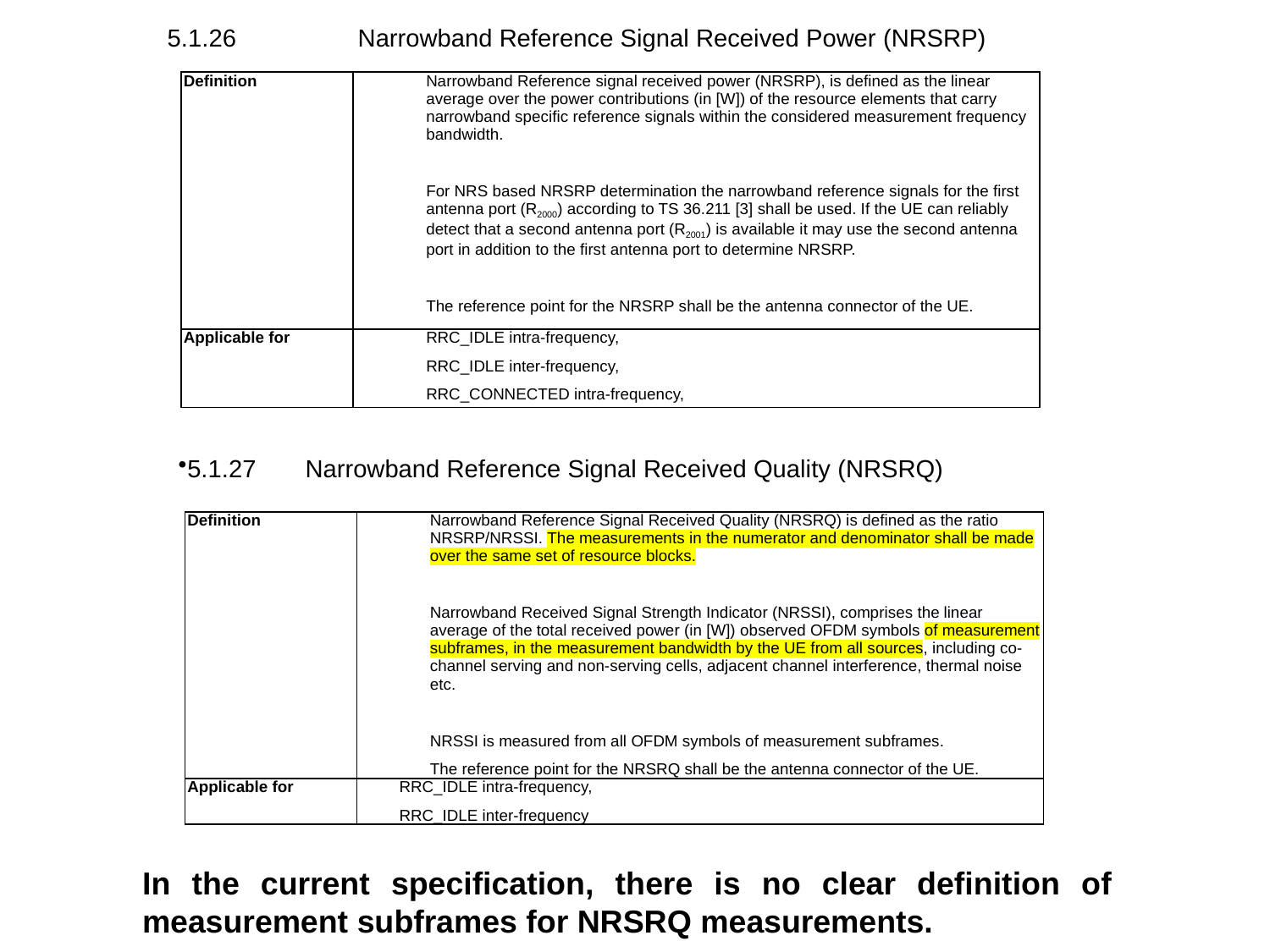

5.1.26	Narrowband Reference Signal Received Power (NRSRP)
| Definition | Narrowband Reference signal received power (NRSRP), is defined as the linear average over the power contributions (in [W]) of the resource elements that carry narrowband specific reference signals within the considered measurement frequency bandwidth.   For NRS based NRSRP determination the narrowband reference signals for the first antenna port (R2000) according to TS 36.211 [3] shall be used. If the UE can reliably detect that a second antenna port (R2001) is available it may use the second antenna port in addition to the first antenna port to determine NRSRP.   The reference point for the NRSRP shall be the antenna connector of the UE. |
| --- | --- |
| Applicable for | RRC\_IDLE intra-frequency, RRC\_IDLE inter-frequency, RRC\_CONNECTED intra-frequency, |
5.1.27	Narrowband Reference Signal Received Quality (NRSRQ)

| Definition | Narrowband Reference Signal Received Quality (NRSRQ) is defined as the ratio NRSRP/NRSSI. The measurements in the numerator and denominator shall be made over the same set of resource blocks.   Narrowband Received Signal Strength Indicator (NRSSI), comprises the linear average of the total received power (in [W]) observed OFDM symbols of measurement subframes, in the measurement bandwidth by the UE from all sources, including co-channel serving and non-serving cells, adjacent channel interference, thermal noise etc.   NRSSI is measured from all OFDM symbols of measurement subframes. The reference point for the NRSRQ shall be the antenna connector of the UE. |
| --- | --- |
| Applicable for | RRC\_IDLE intra-frequency, RRC\_IDLE inter-frequency |
In the current specification, there is no clear definition of measurement subframes for NRSRQ measurements.